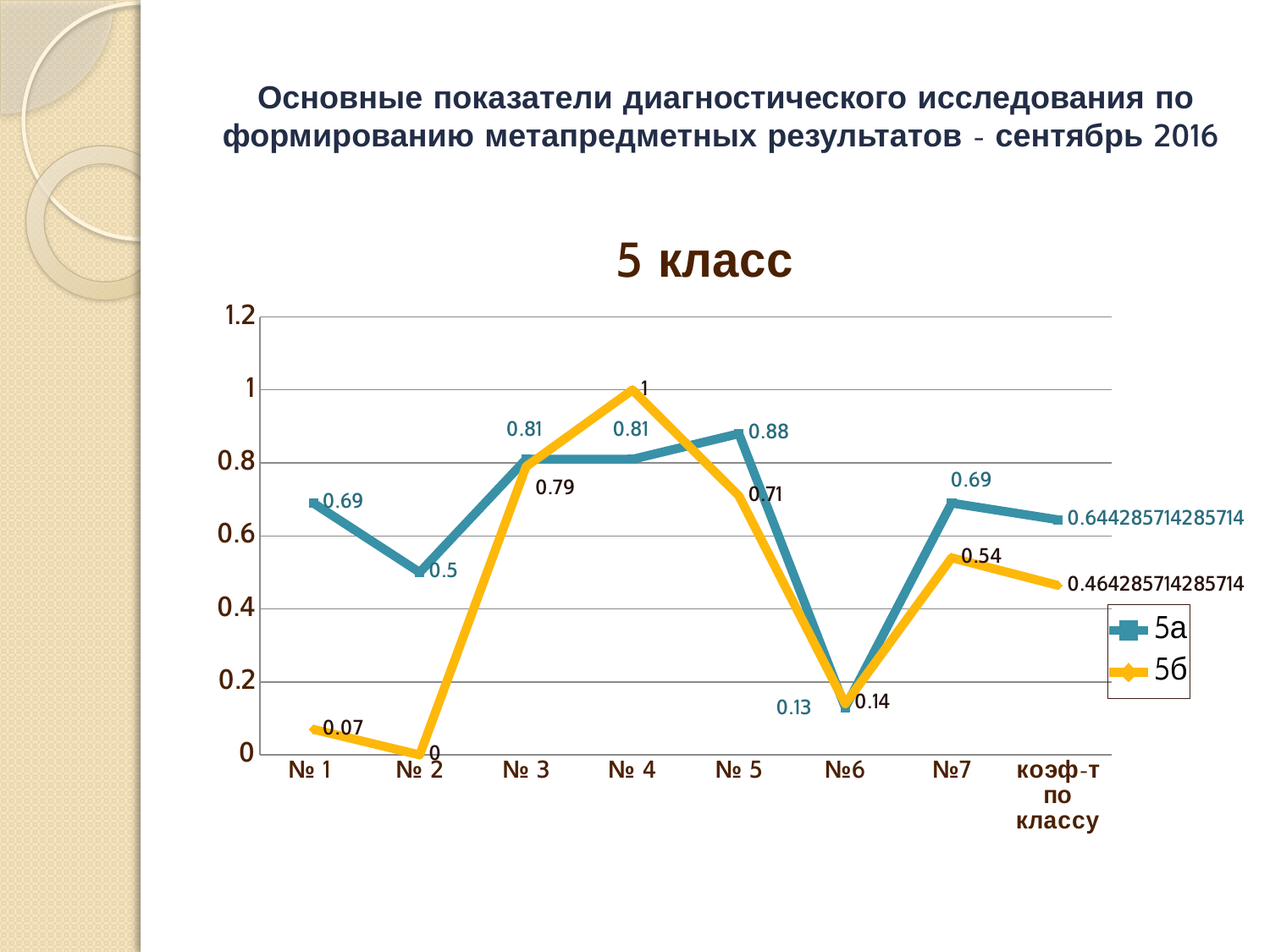

# Основные показатели диагностического исследования по формированию метапредметных результатов - сентябрь 2016

### Chart: 5 класс

| Category | 5а | 5б |
|---|---|---|
| № 1  | 0.6900000000000002 | 0.07000000000000002 |
| № 2 | 0.5 | 0.0 |
| № 3 | 0.81 | 0.79 |
| № 4 | 0.81 | 1.0 |
| № 5 | 0.8800000000000001 | 0.7100000000000001 |
| №6 | 0.13 | 0.14 |
| №7 | 0.6900000000000002 | 0.54 |
| коэф-т по классу | 0.6442857142857144 | 0.46428571428571436 |